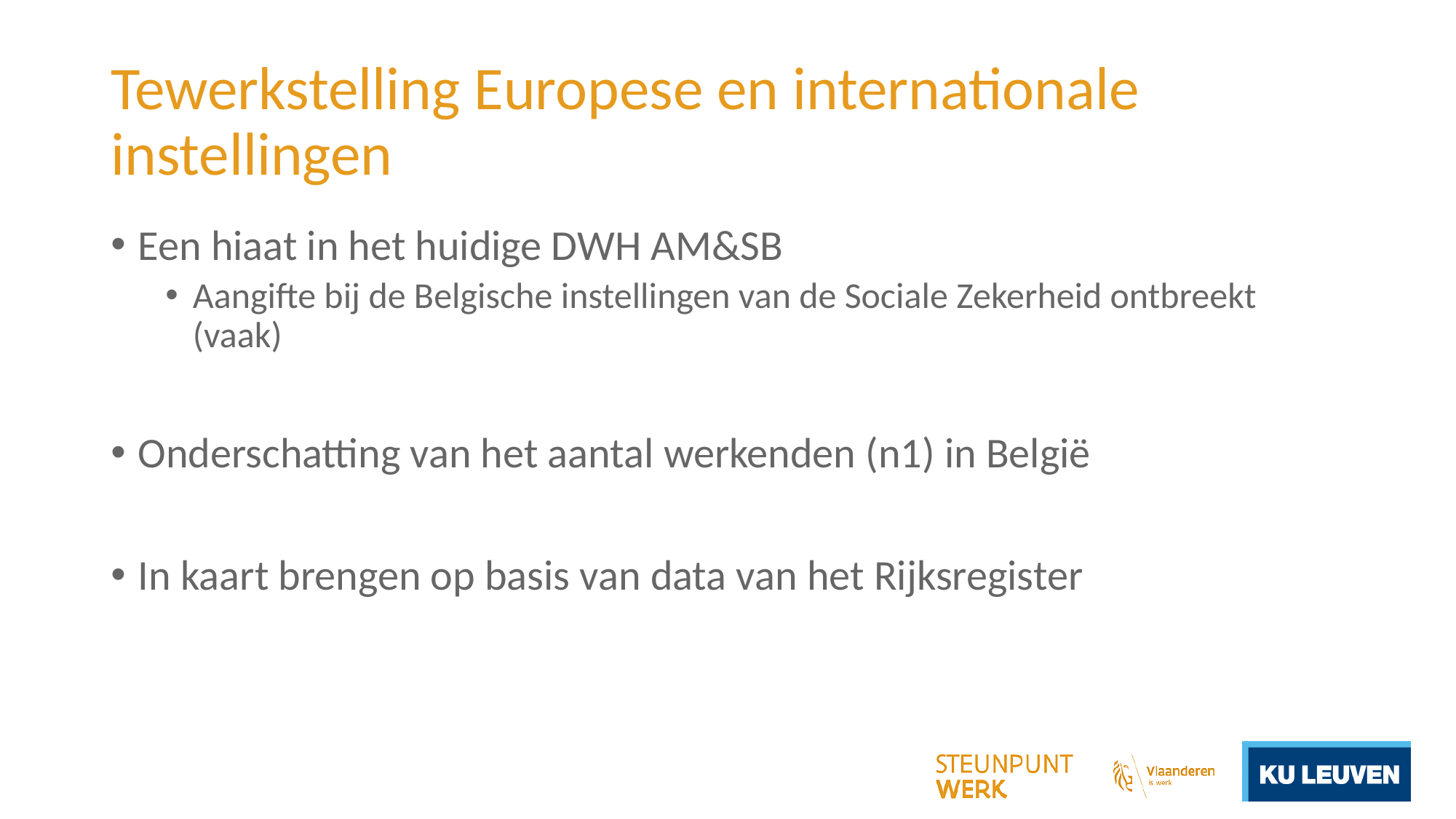

# Tewerkstelling Europese en internationale instellingen
Een hiaat in het huidige DWH AM&SB
Aangifte bij de Belgische instellingen van de Sociale Zekerheid ontbreekt (vaak)

Onderschatting van het aantal werkenden (n1) in België

In kaart brengen op basis van data van het Rijksregister